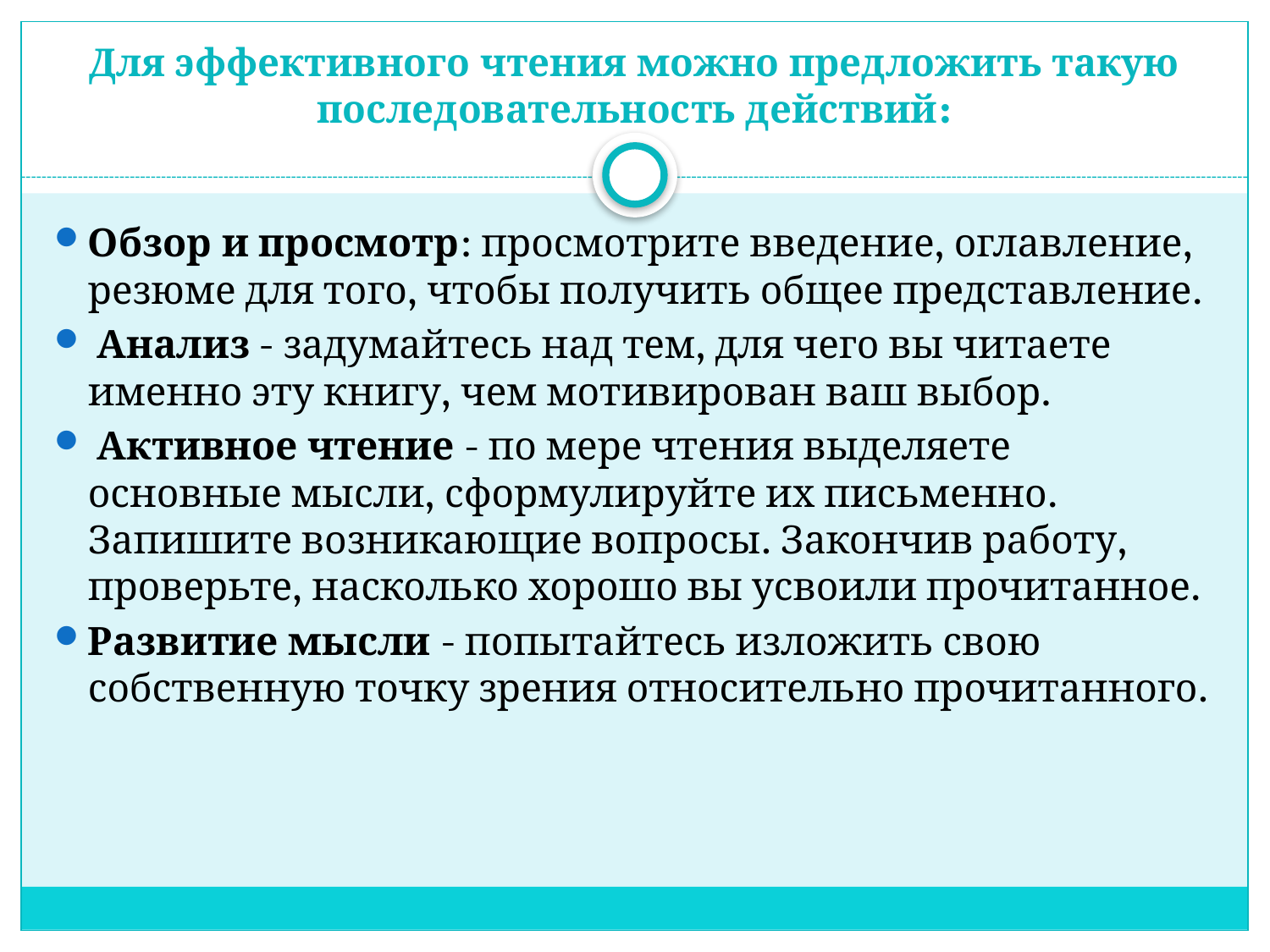

# Для эффективного чтения можно предложить такую последовательность действий:
Обзор и просмотр: просмотрите введение, оглавление, резюме для того, чтобы получить общее представление.
 Анализ - задумайтесь над тем, для чего вы читаете именно эту книгу, чем мотивирован ваш выбор.
 Активное чтение - по мере чтения выделяете основные мысли, сформулируйте их письменно. Запишите возникающие вопросы. Закончив работу, проверьте, насколько хорошо вы усвоили прочитанное.
Развитие мысли - попытайтесь изложить свою собственную точку зрения относительно прочитанного.